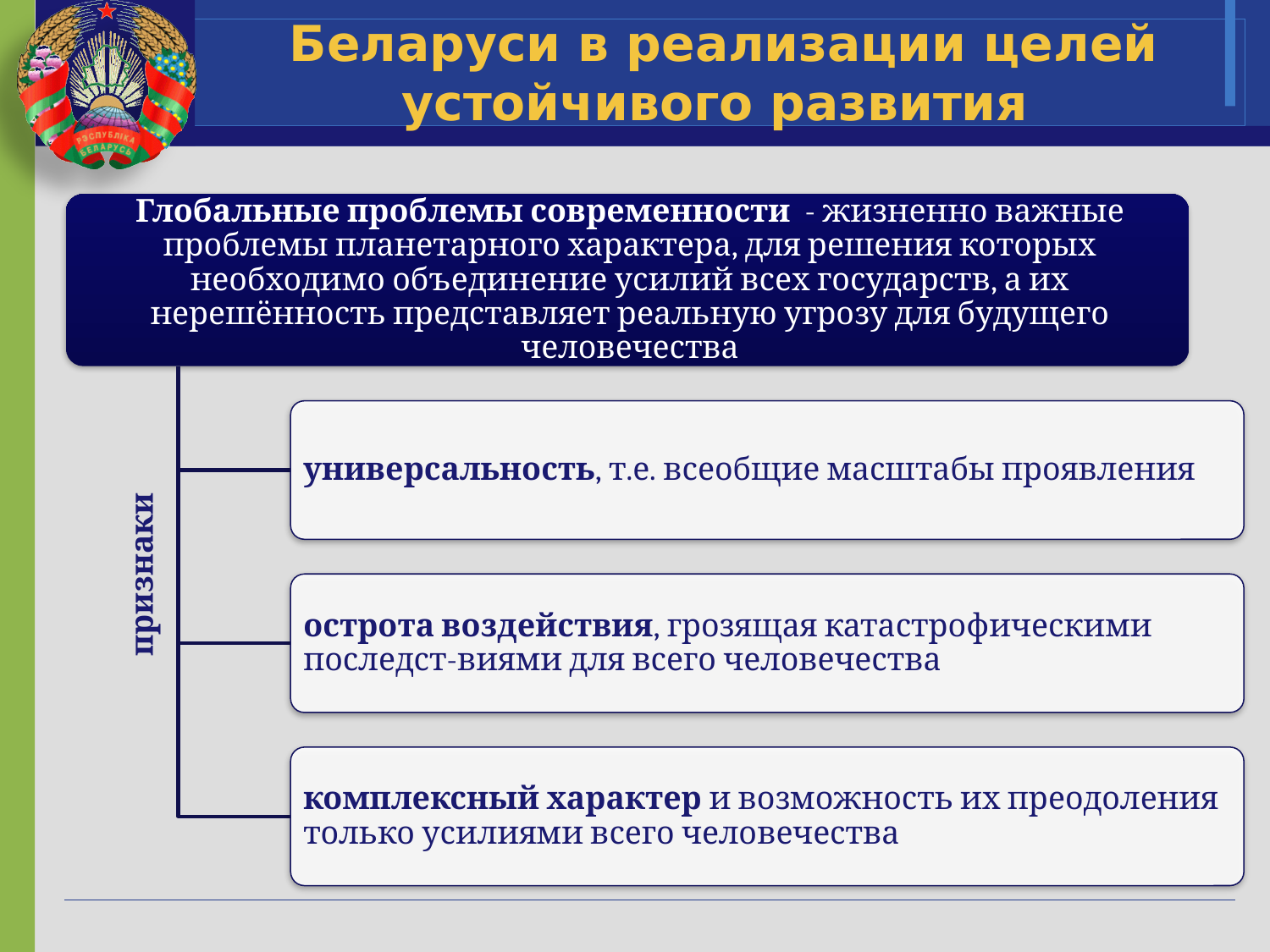

# Беларуси в реализации целей устойчивого развития
Глобальные проблемы современности  - жизненно важные проблемы планетарного характера, для решения которых необходимо объединение усилий всех государств, а их нерешённость представляет реальную угрозу для будущего человечества
универсальность, т.е. всеобщие масштабы проявления
острота воздействия, грозящая катастрофическими последст-виями для всего человечества
комплексный характер и возможность их преодоления только усилиями всего человечества
признаки